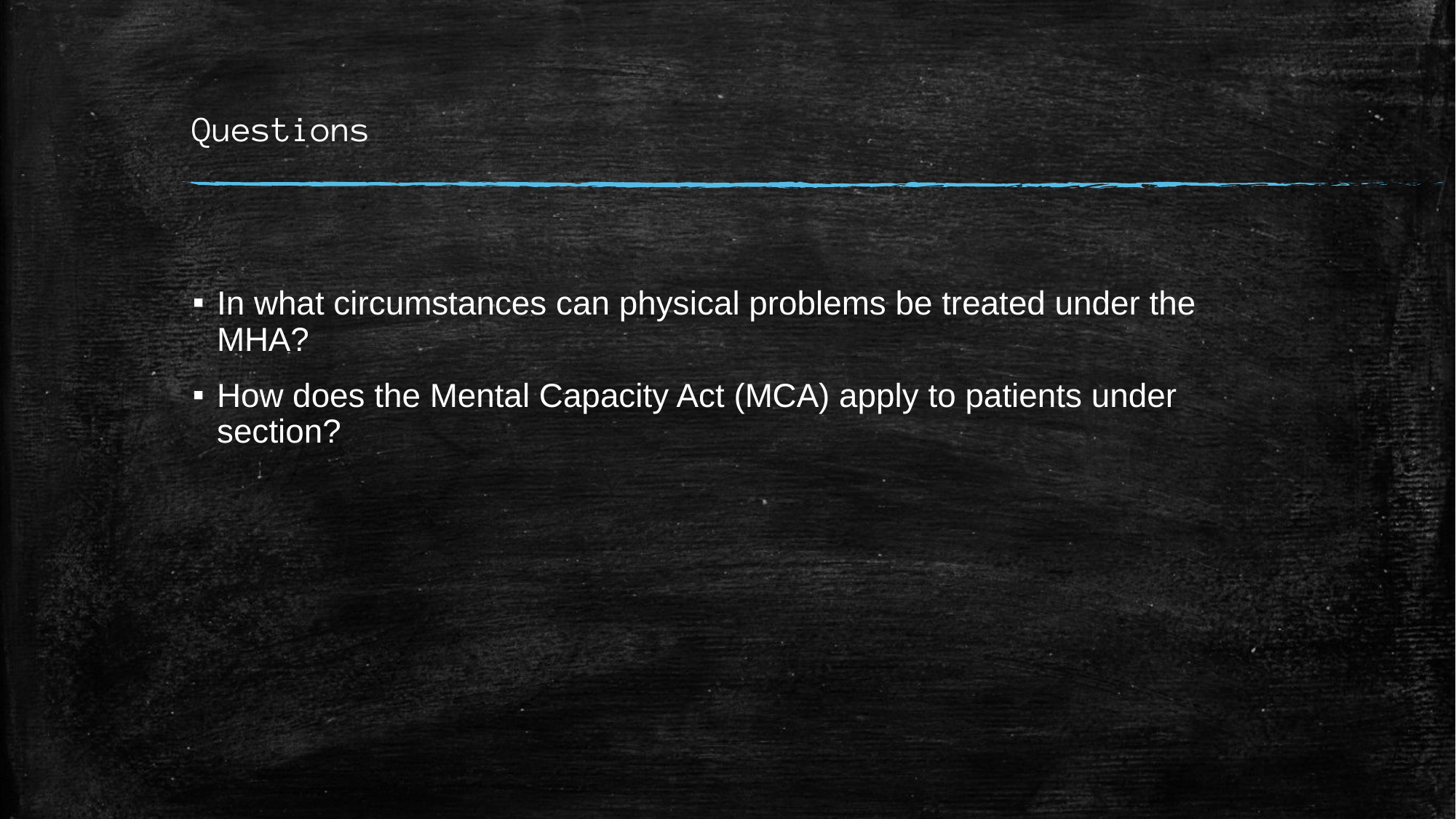

# Questions

In what circumstances can physical problems be treated under the MHA?
How does the Mental Capacity Act (MCA) apply to patients under section?